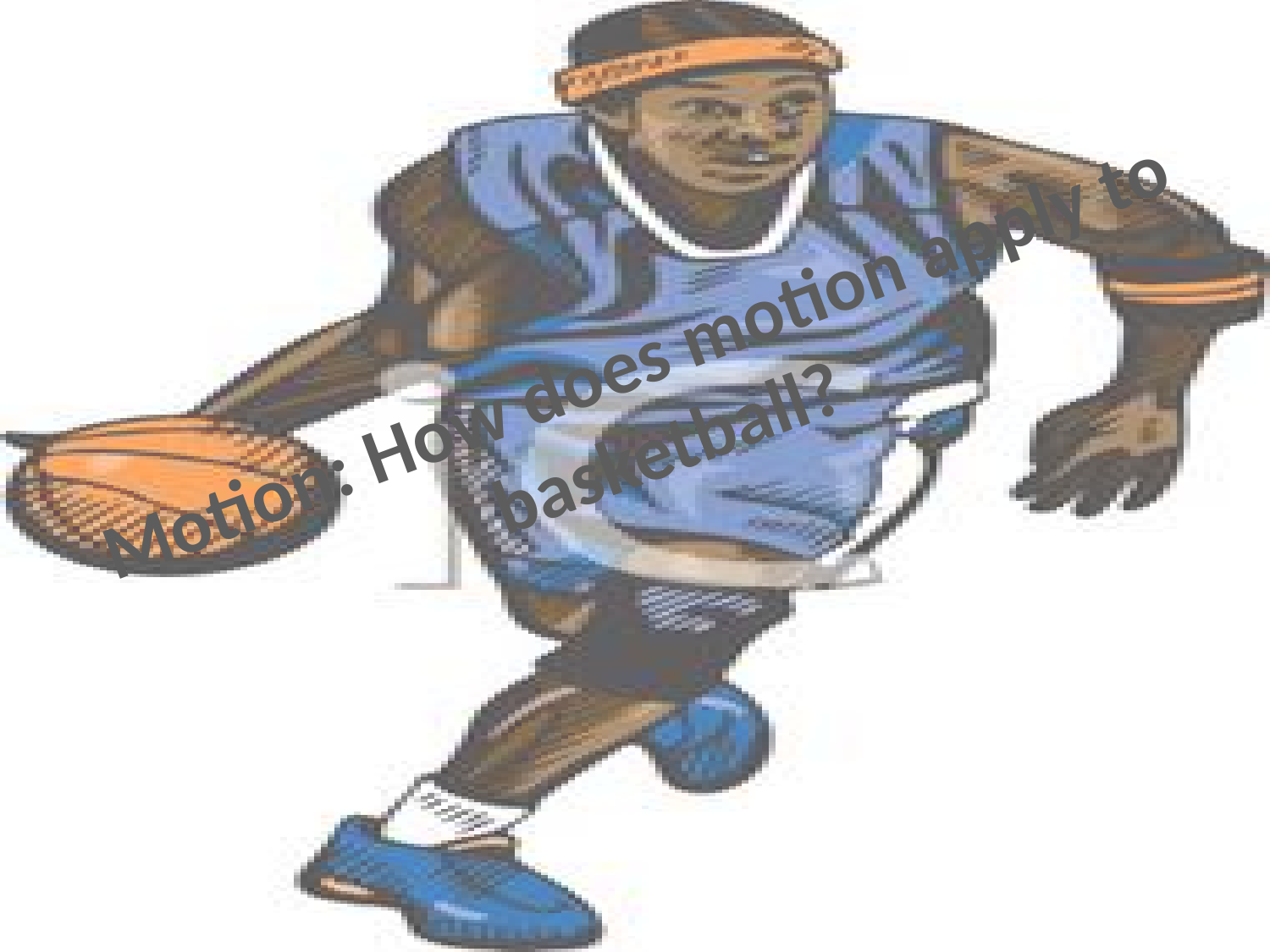

# Motion: How does motion apply to basketball?